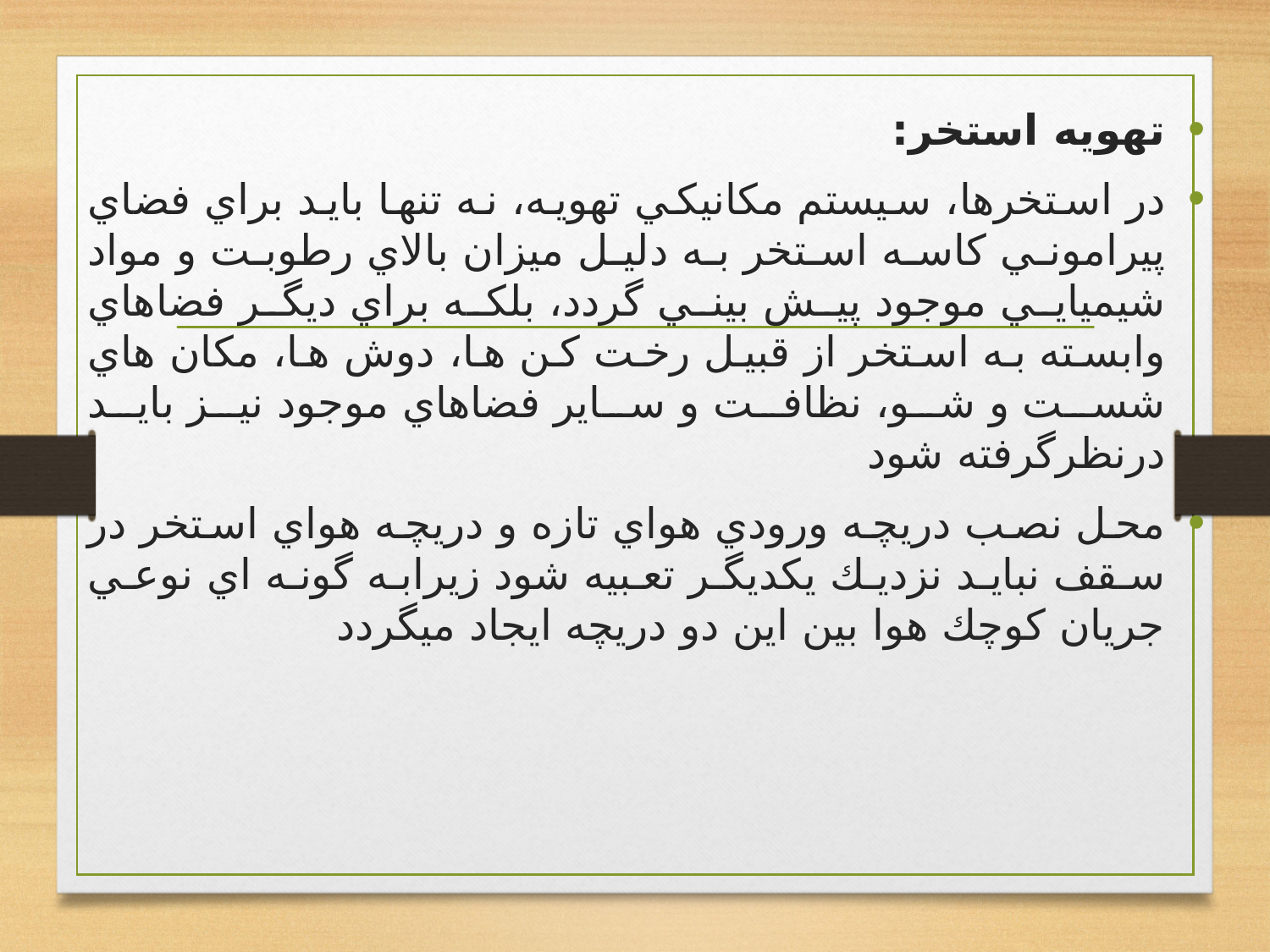

تهويه استخر:
در استخرها، سيستم مكانيكي تهويه، نه تنها بايد براي فضاي پيراموني كاسه استخر به دليل ميزان بالاي رطوبت و مواد شيميايي موجود پيش بيني گردد، بلكه براي ديگر فضاهاي وابسته به استخر از قبيل رخت كن ها، دوش ها، مكان هاي شست و شو، نظافت و ساير فضاهاي موجود نيز بايد درنظرگرفته شود
محل نصب دريچه ورودي هواي تازه و دريچه هواي استخر در سقف نبايد نزديك يكديگر تعبيه شود زيرابه گونه اي نوعي جريان كوچك هوا بين اين دو دريچه ايجاد ميگردد